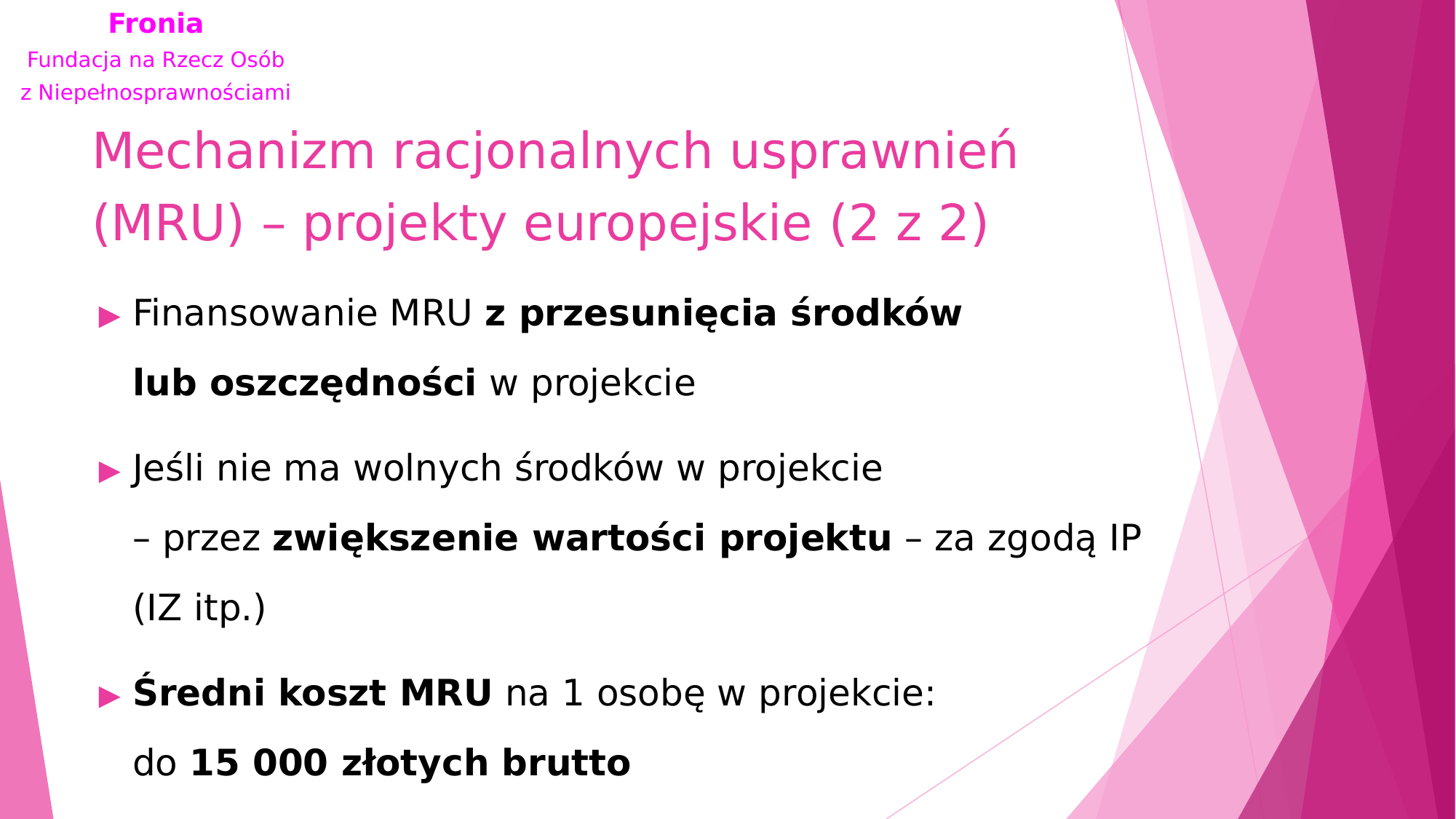

# Mechanizm racjonalnych usprawnień (MRU) – projekty europejskie (2 z 2)
Finansowanie MRU z przesunięcia środków lub oszczędności w projekcie
Jeśli nie ma wolnych środków w projekcie
– przez zwiększenie wartości projektu – za zgodą IP (IZ itp.)
Średni koszt MRU na 1 osobę w projekcie:
do 15 000 złotych brutto